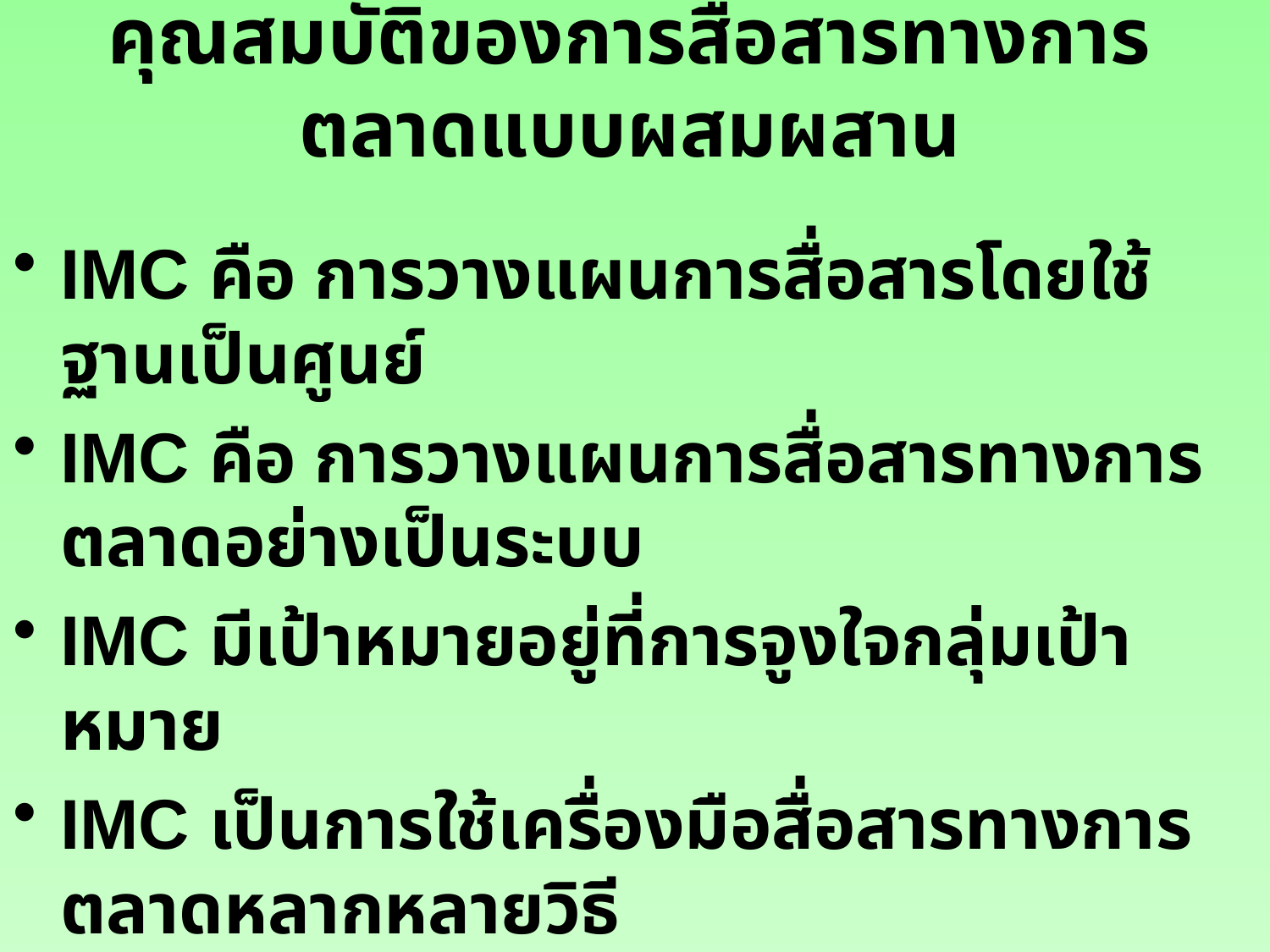

# คุณสมบัติของการสื่อสารทางการตลาดแบบผสมผสาน
IMC คือ การวางแผนการสื่อสารโดยใช้ฐานเป็นศูนย์
IMC คือ การวางแผนการสื่อสารทางการตลาดอย่างเป็นระบบ
IMC มีเป้าหมายอยู่ที่การจูงใจกลุ่มเป้าหมาย
IMC เป็นการใช้เครื่องมือสื่อสารทางการตลาดหลากหลายวิธี
IMC เป็นกระบวนการการสื่อสารทางการตลาดที่ต้องกระทำอย่างชัดเจนต่อเนื่อง